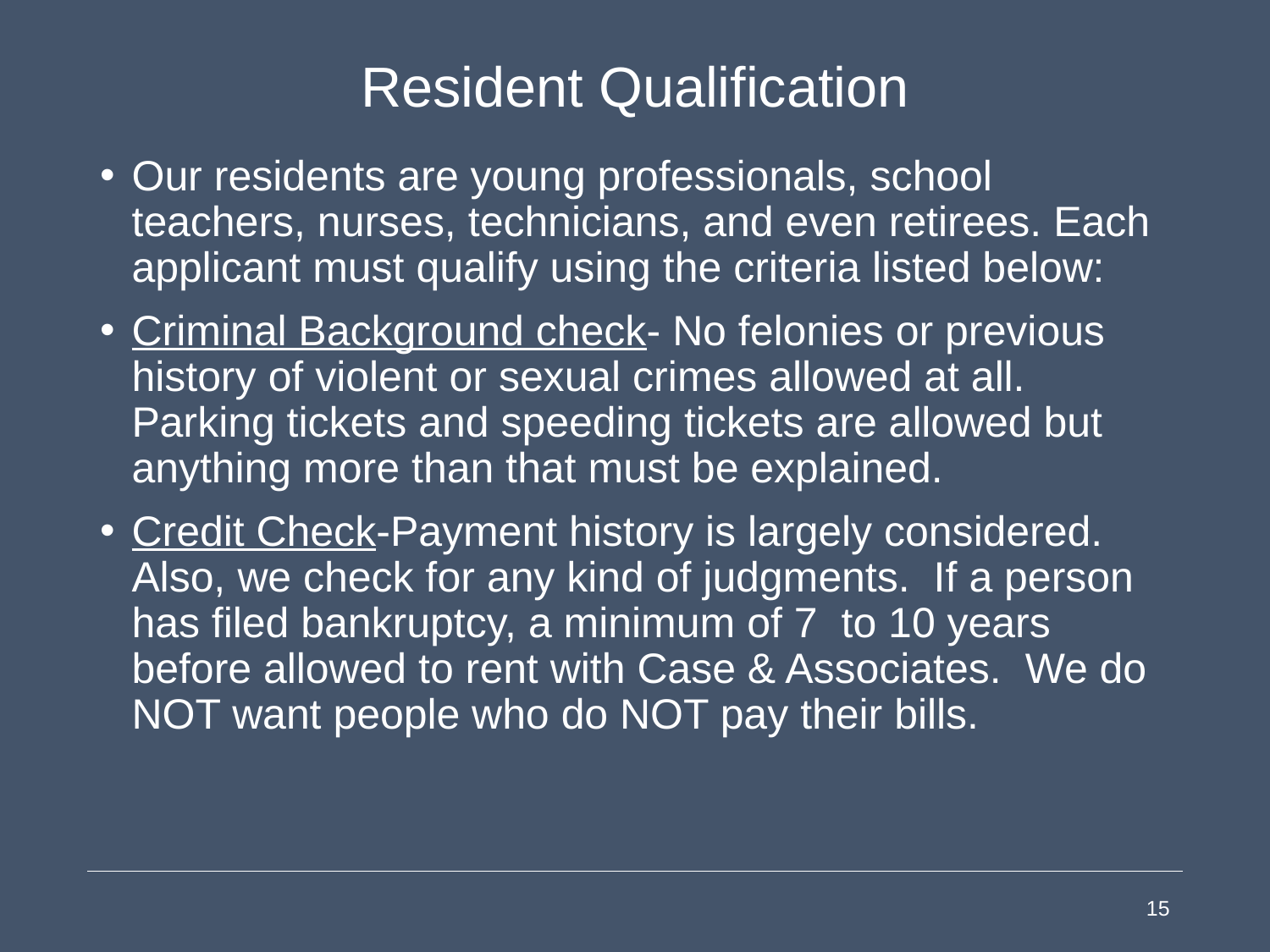

# Resident Qualification
Our residents are young professionals, school teachers, nurses, technicians, and even retirees. Each applicant must qualify using the criteria listed below:
Criminal Background check- No felonies or previous history of violent or sexual crimes allowed at all.  Parking tickets and speeding tickets are allowed but anything more than that must be explained.
Credit Check-Payment history is largely considered. Also, we check for any kind of judgments.  If a person has filed bankruptcy, a minimum of 7  to 10 years before allowed to rent with Case & Associates.  We do NOT want people who do NOT pay their bills.

15